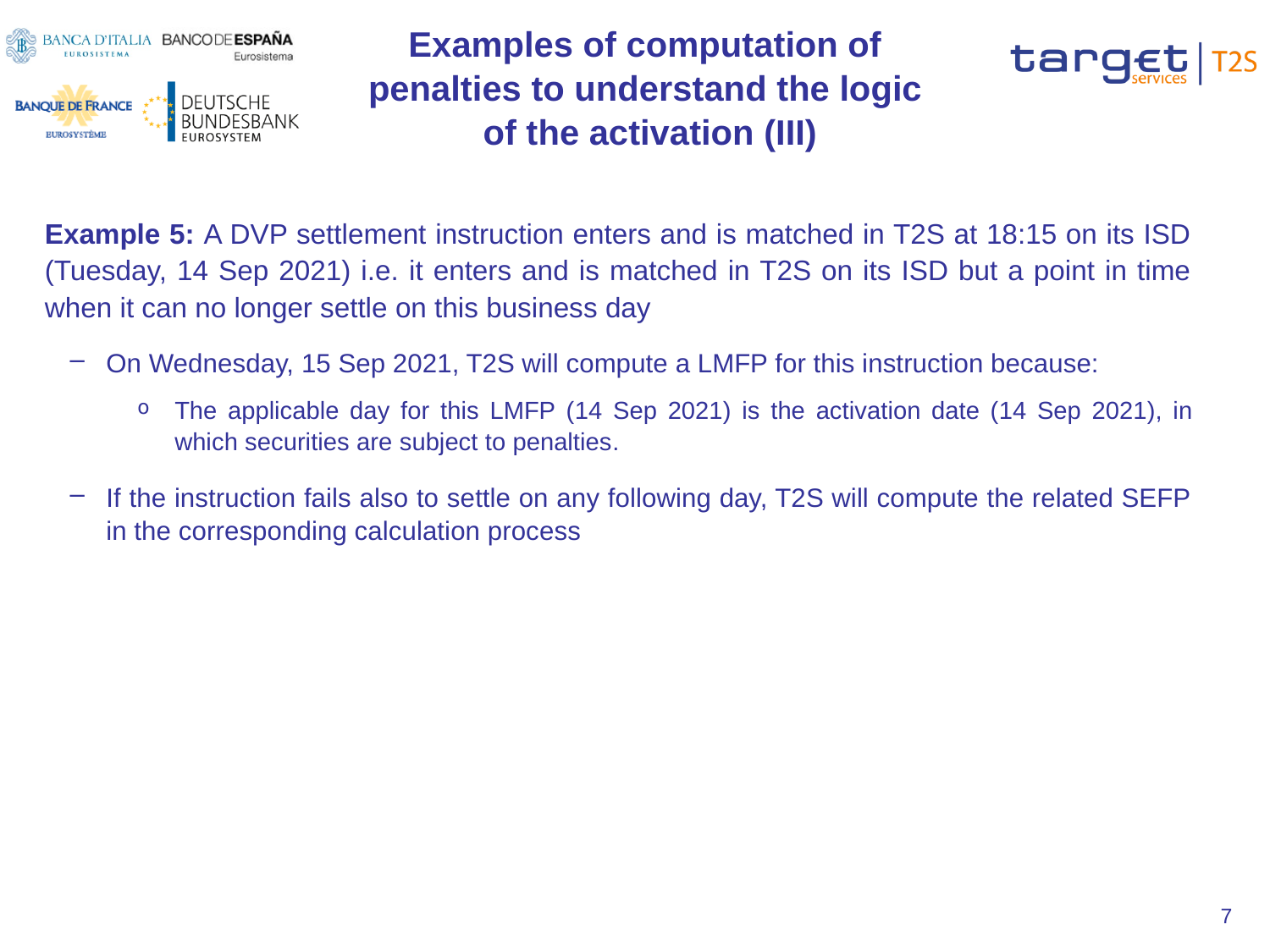

# Examples of computation of penalties to understand the logic of the activation (III)
Example 5: A DVP settlement instruction enters and is matched in T2S at 18:15 on its ISD (Tuesday, 14 Sep 2021) i.e. it enters and is matched in T2S on its ISD but a point in time when it can no longer settle on this business day
On Wednesday, 15 Sep 2021, T2S will compute a LMFP for this instruction because:
The applicable day for this LMFP (14 Sep 2021) is the activation date (14 Sep 2021), in which securities are subject to penalties.
If the instruction fails also to settle on any following day, T2S will compute the related SEFP in the corresponding calculation process
7